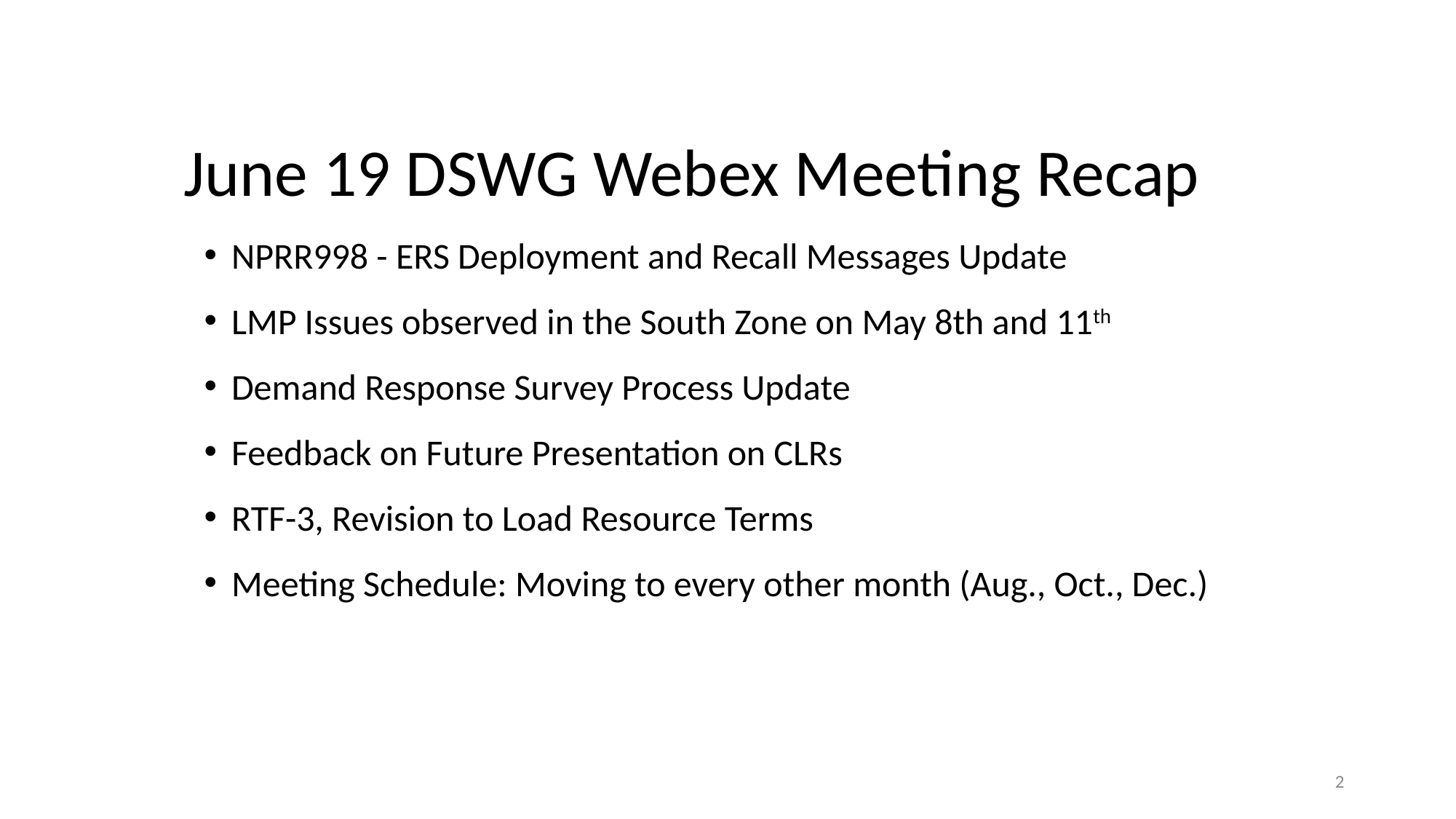

# June 19 DSWG Webex Meeting Recap

NPRR998 - ERS Deployment and Recall Messages Update
LMP Issues observed in the South Zone on May 8th and 11th
Demand Response Survey Process Update
Feedback on Future Presentation on CLRs
RTF-3, Revision to Load Resource Terms
Meeting Schedule: Moving to every other month (Aug., Oct., Dec.)

2